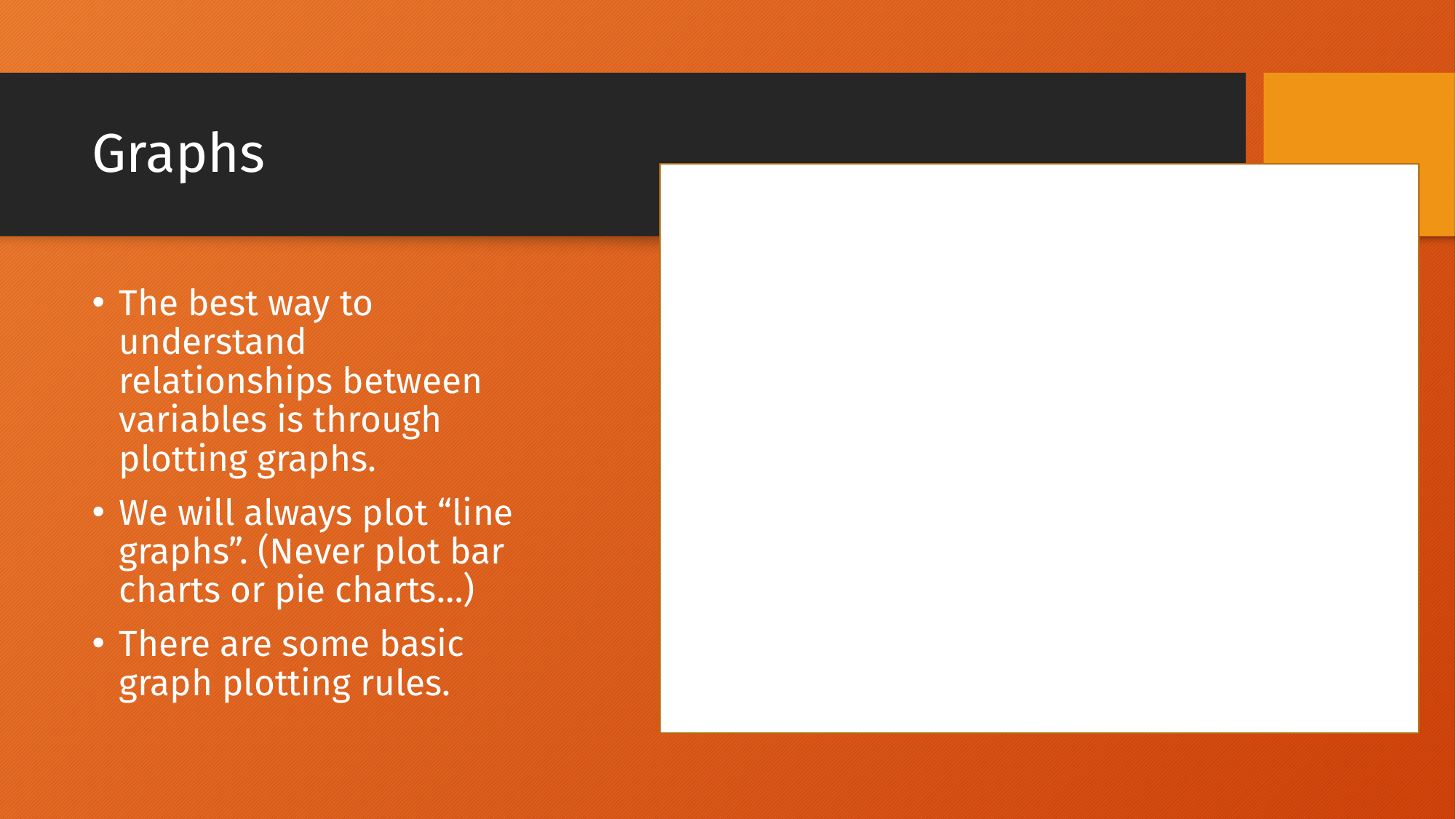

# Graphs

### Chart: Velocity vs Position Graph
for Cart Moving Down a Slope.

| Category |  |  |
|---|---|---|
The best way to understand relationships between variables is through plotting graphs.
We will always plot “line graphs”. (Never plot bar charts or pie charts…)
There are some basic graph plotting rules.